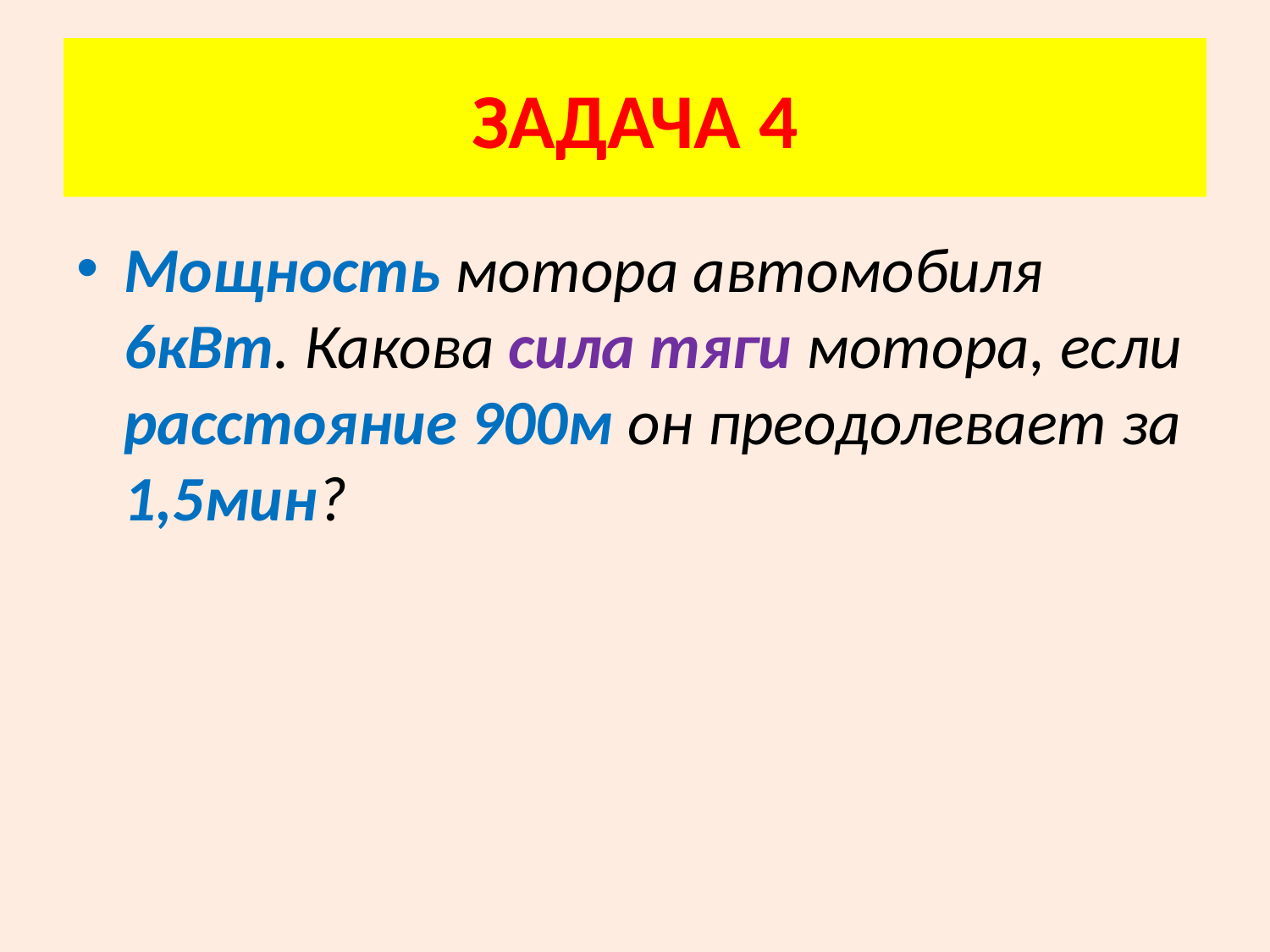

# ЗАДАЧА 4
Мощность мотора автомобиля 6кВт. Какова сила тяги мотора, если расстояние 900м он преодолевает за 1,5мин?